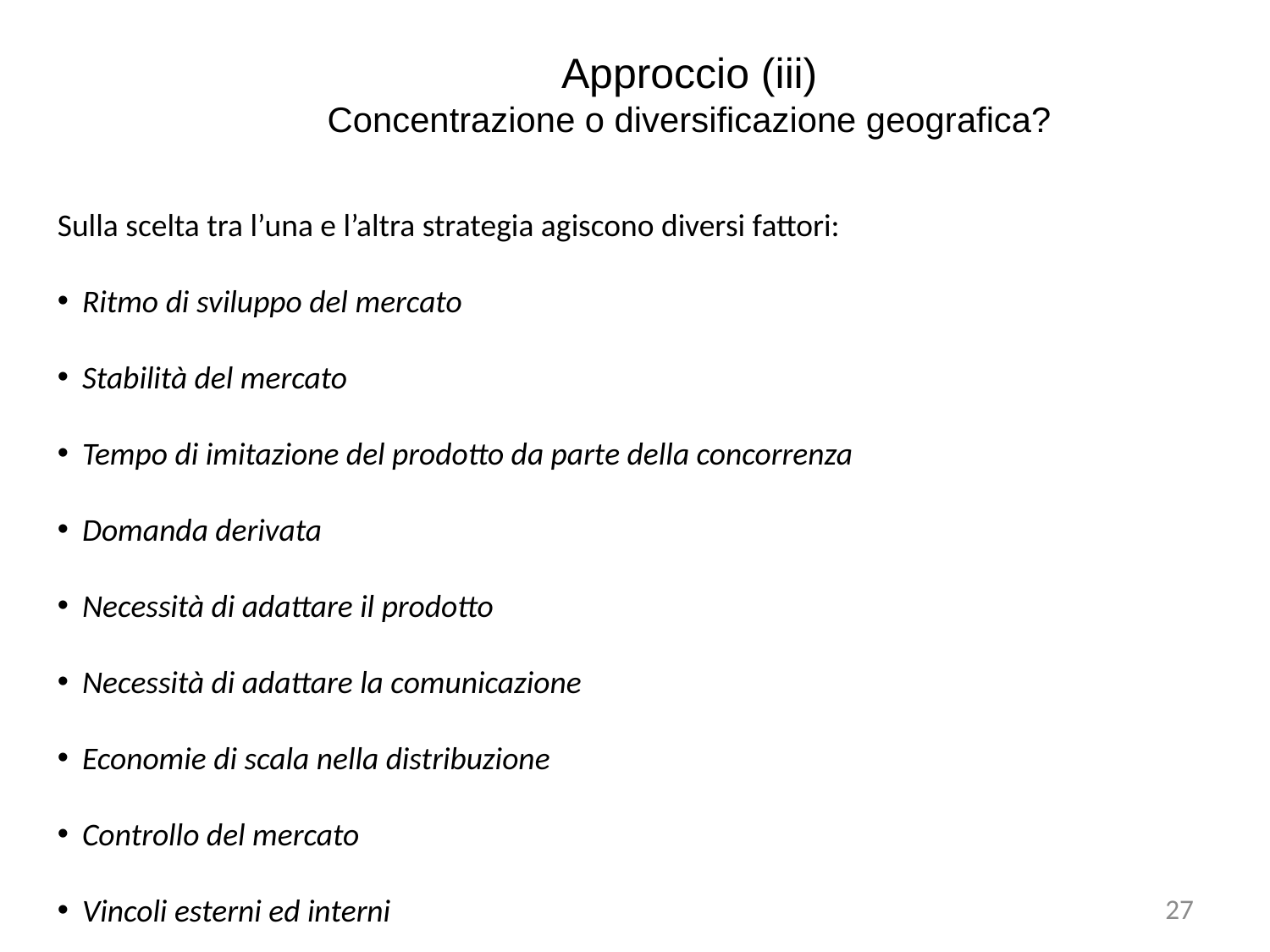

Approccio (iii)
Concentrazione o diversificazione geografica?
Sulla scelta tra l’una e l’altra strategia agiscono diversi fattori:

Ritmo di sviluppo del mercato

Stabilità del mercato

Tempo di imitazione del prodotto da parte della concorrenza

Domanda derivata

Necessità di adattare il prodotto

Necessità di adattare la comunicazione

Economie di scala nella distribuzione

Controllo del mercato

Vincoli esterni ed interni

27